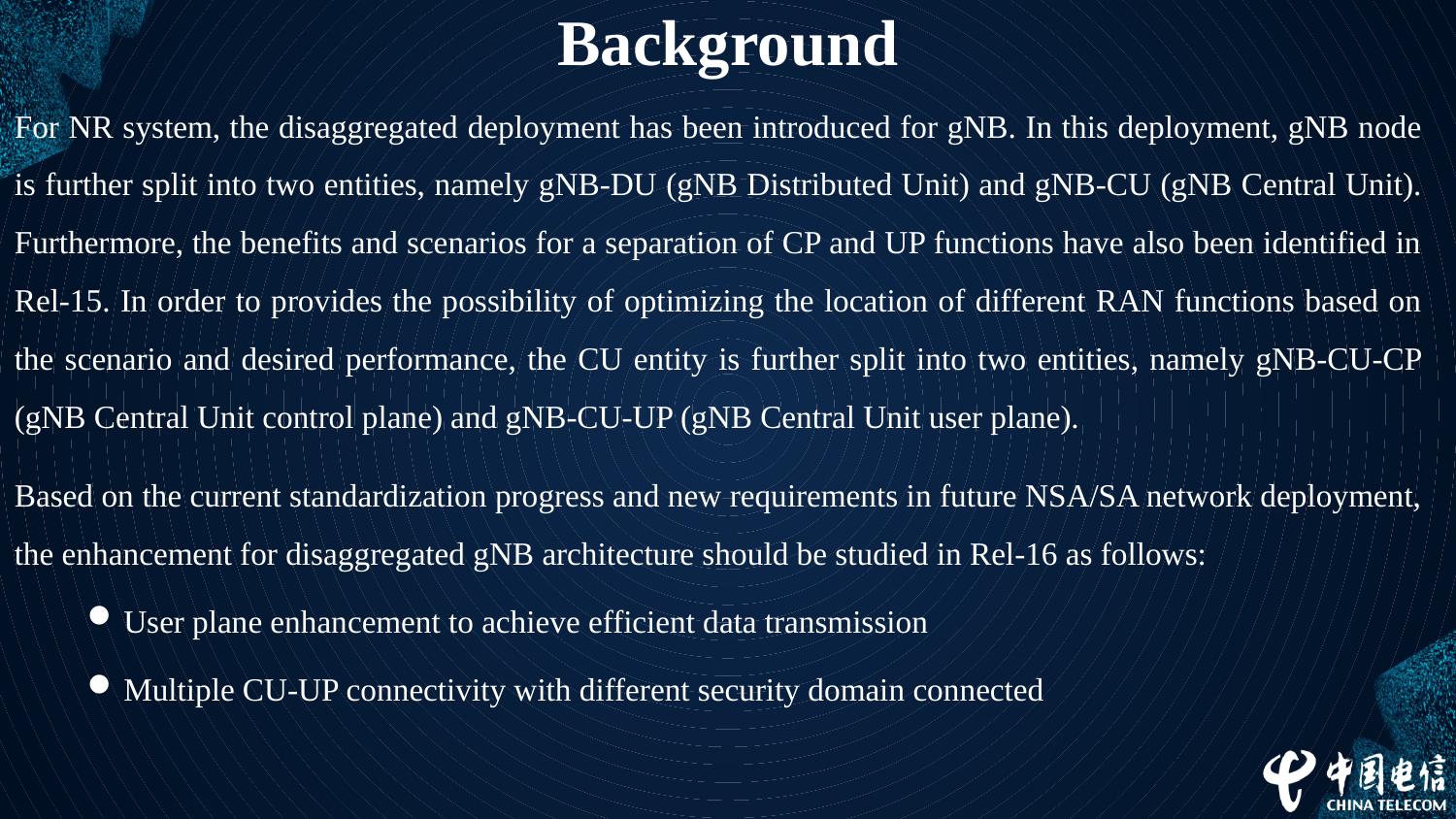

Background
For NR system, the disaggregated deployment has been introduced for gNB. In this deployment, gNB node is further split into two entities, namely gNB-DU (gNB Distributed Unit) and gNB-CU (gNB Central Unit). Furthermore, the benefits and scenarios for a separation of CP and UP functions have also been identified in Rel-15. In order to provides the possibility of optimizing the location of different RAN functions based on the scenario and desired performance, the CU entity is further split into two entities, namely gNB-CU-CP (gNB Central Unit control plane) and gNB-CU-UP (gNB Central Unit user plane).
Based on the current standardization progress and new requirements in future NSA/SA network deployment, the enhancement for disaggregated gNB architecture should be studied in Rel-16 as follows:
User plane enhancement to achieve efficient data transmission
Multiple CU-UP connectivity with different security domain connected